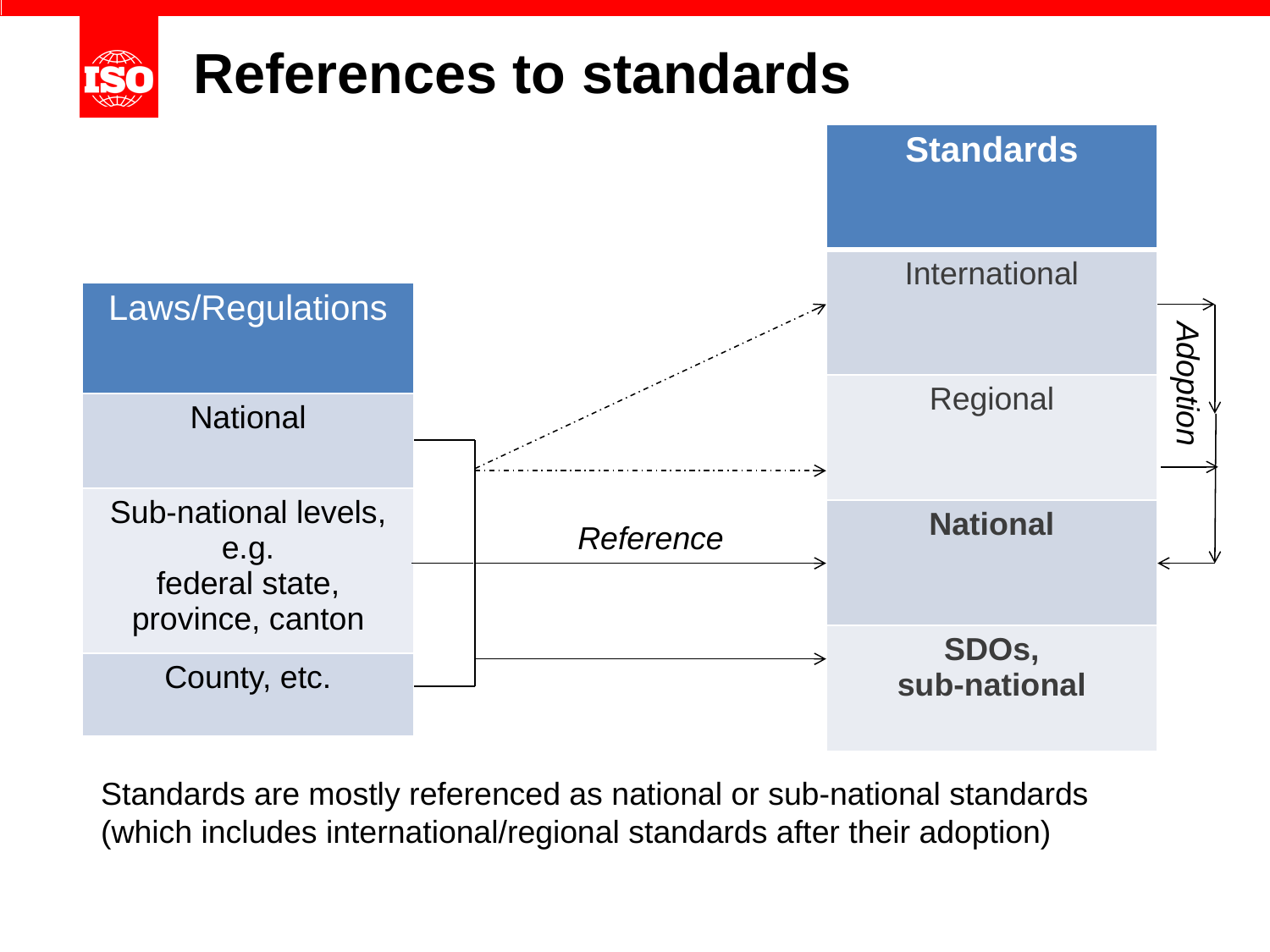

# References to standards
| Standards |
| --- |
| International |
| Regional |
| National |
| SDOs, sub-national |
| Laws/Regulations |
| --- |
| National |
| Sub-national levels, e.g. federal state, province, canton |
| County, etc. |
Adoption
Reference
Standards are mostly referenced as national or sub-national standards
(which includes international/regional standards after their adoption)